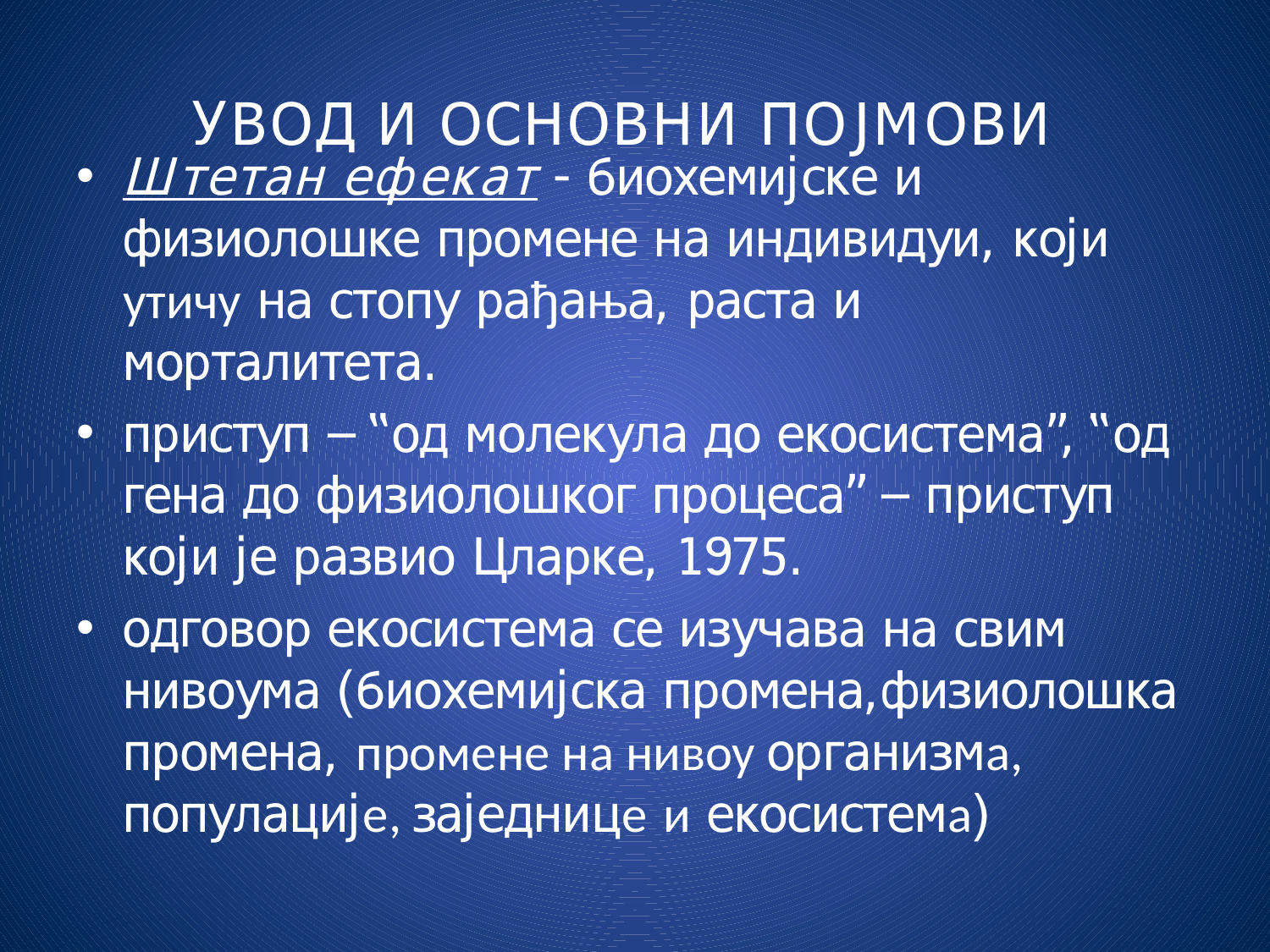

# УВОД И ОСНОВНИ ПОЈМОВИ
Штетан ефекат - биохемијске и физиолошке промене на индивидуи, који утичу на стопу рађања, раста и морталитета.
приступ – “од молекула до екосистема”, “од гена до физиолошког процеса” – приступ који је развио Цларке, 1975.
одговор екосистема се изучава на свим нивоума (биохемијска промена,физиолошка промена, промене на нивоу организма, популације, заједнице и екосистема)